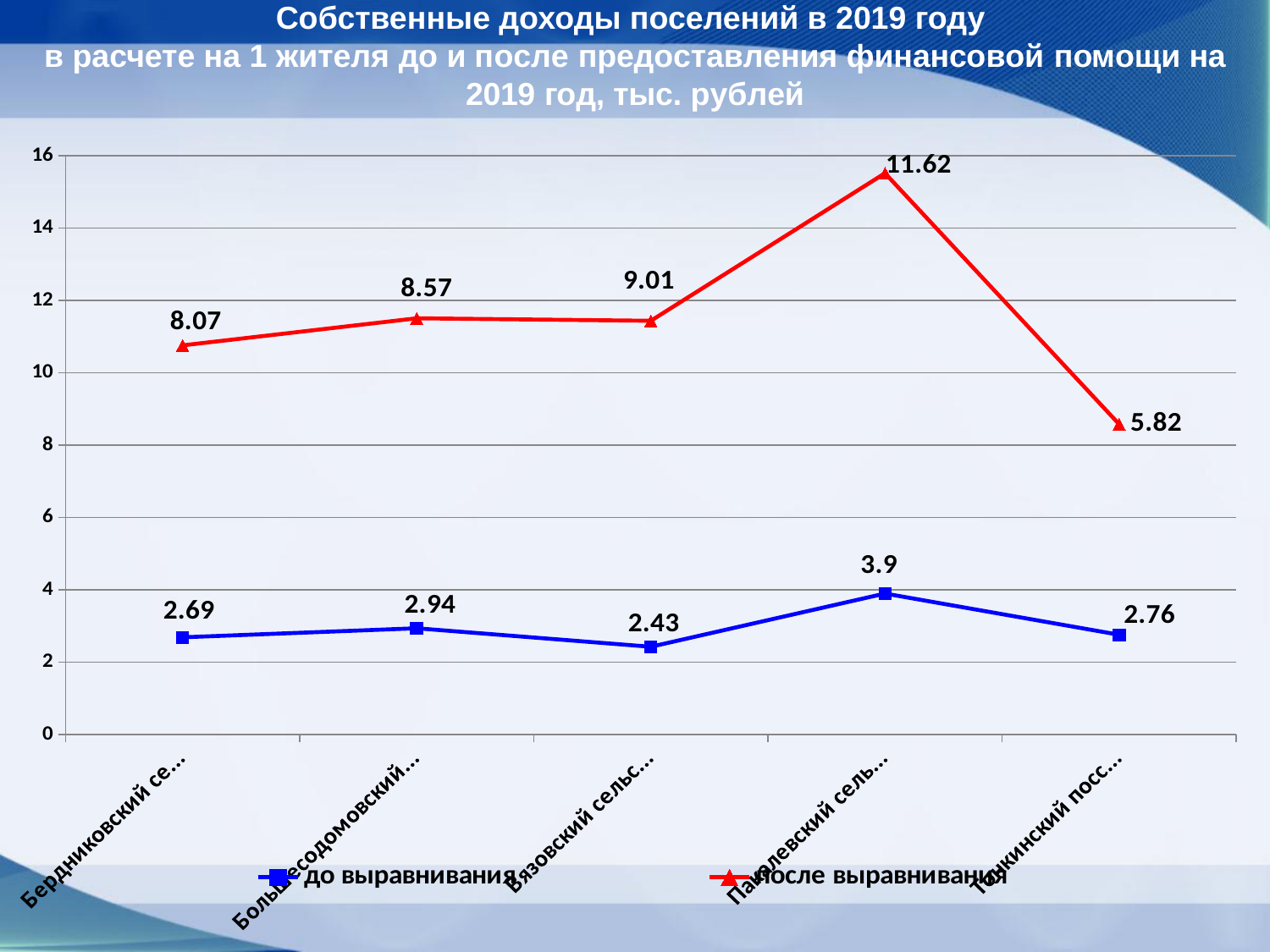

# Собственные доходы поселений в 2019 году в расчете на 1 жителя до и после предоставления финансовой помощи на 2019 год, тыс. рублей

### Chart

| Category | до выравнивания | после выравнивания |
|---|---|---|
| Бердниковский сельсовет | 2.69 | 8.07 |
| Большесодомовский сельсовет | 2.94 | 8.57 |
| Вязовский сельсовет | 2.43 | 9.01 |
| Пакалевский сельсовет | 3.9 | 11.62 |
| Тонкинский поссовет | 2.76 | 5.82 |